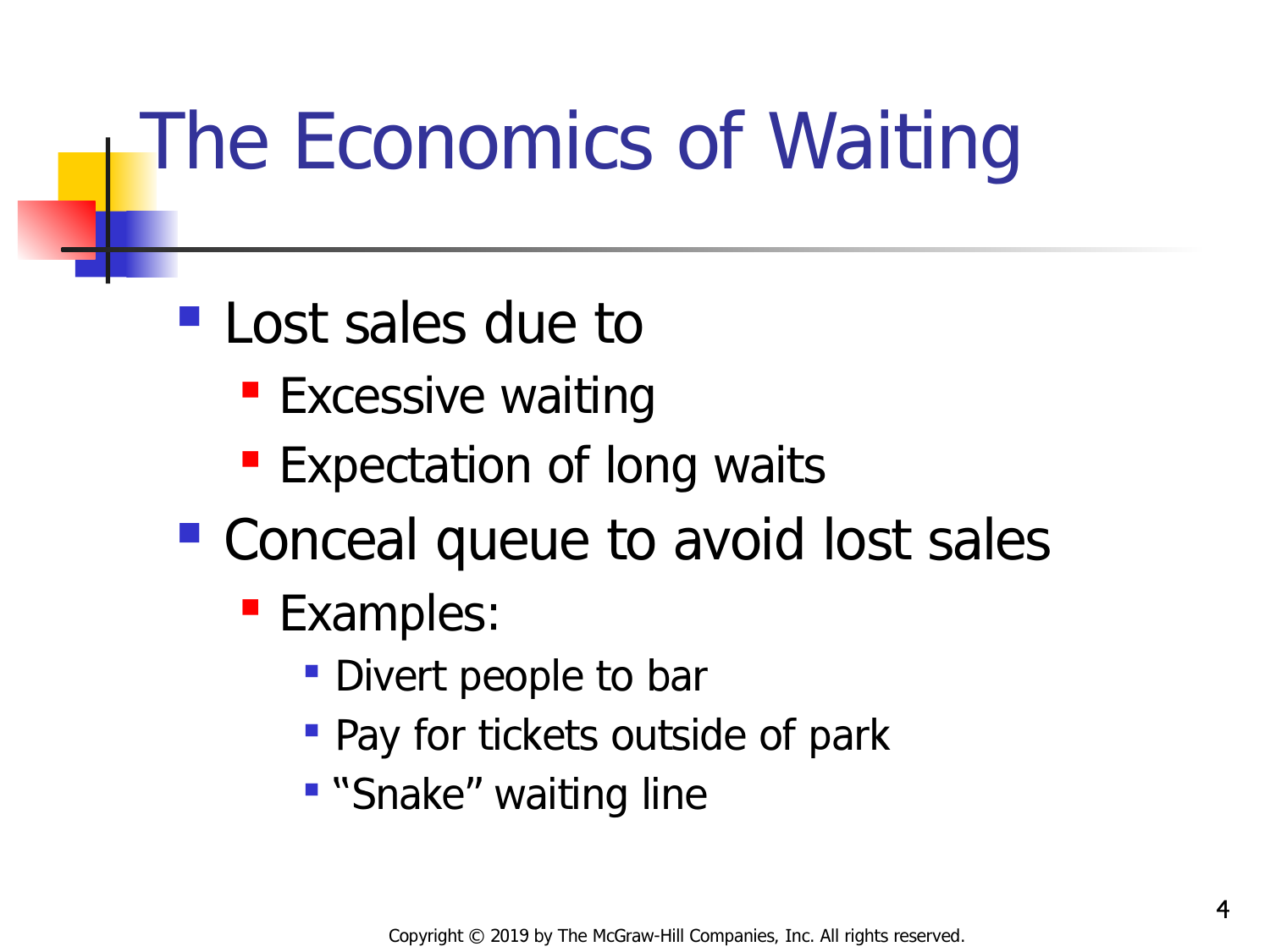

# The Economics of Waiting
Lost sales due to
Excessive waiting
Expectation of long waits
Conceal queue to avoid lost sales
Examples:
Divert people to bar
Pay for tickets outside of park
“Snake” waiting line

4
Copyright © 2019 by The McGraw-Hill Companies, Inc. All rights reserved.